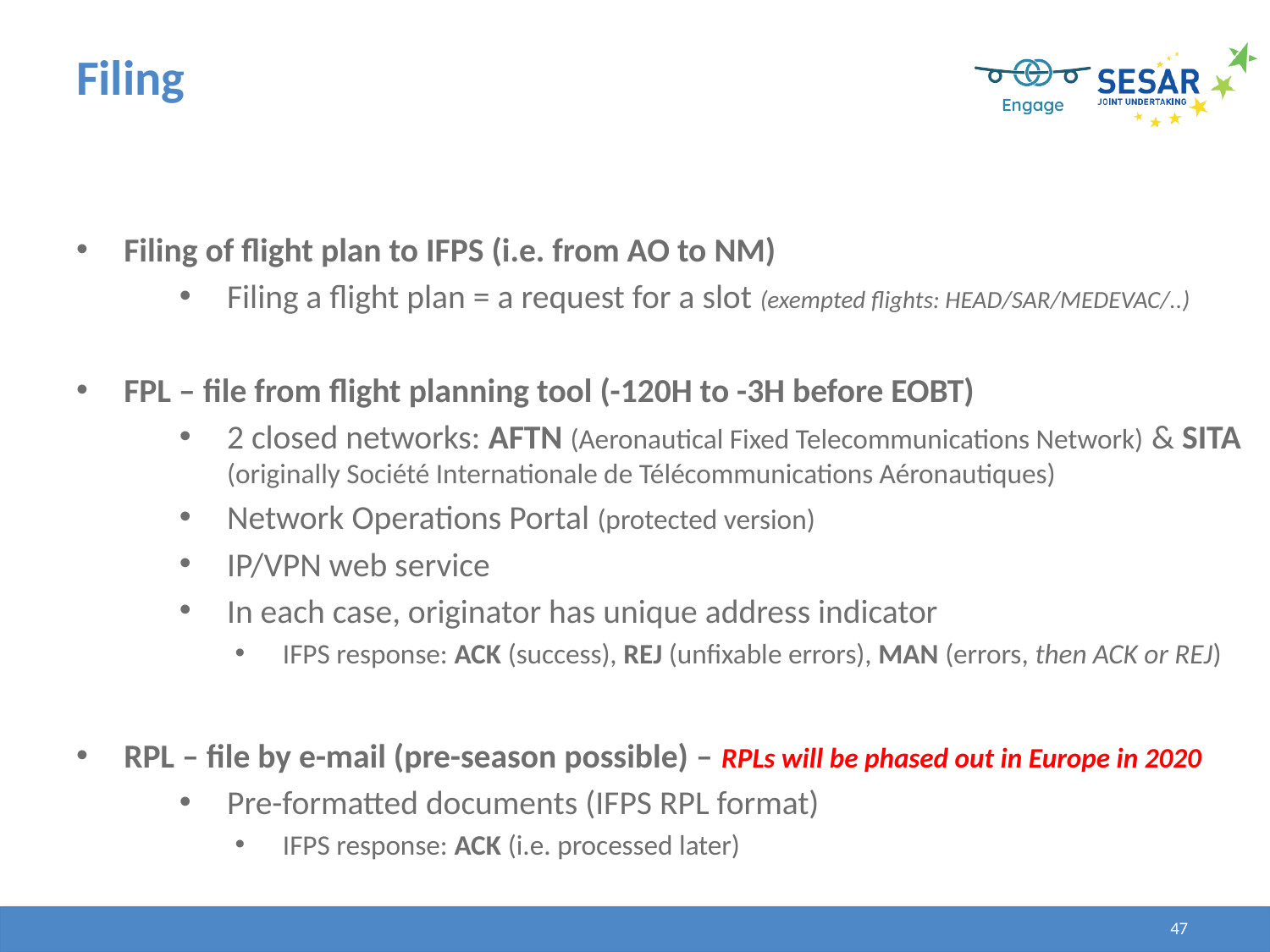

# Filing
Filing of flight plan to IFPS (i.e. from AO to NM)
Filing a flight plan = a request for a slot (exempted flights: HEAD/SAR/MEDEVAC/..)

FPL – file from flight planning tool (-120H to -3H before EOBT)
2 closed networks: AFTN (Aeronautical Fixed Telecommunications Network) & SITA (originally Société Internationale de Télécommunications Aéronautiques)
Network Operations Portal (protected version)
IP/VPN web service
In each case, originator has unique address indicator
IFPS response: ACK (success), REJ (unfixable errors), MAN (errors, then ACK or REJ)

RPL – file by e-mail (pre-season possible) – RPLs will be phased out in Europe in 2020
Pre-formatted documents (IFPS RPL format)
IFPS response: ACK (i.e. processed later)
47